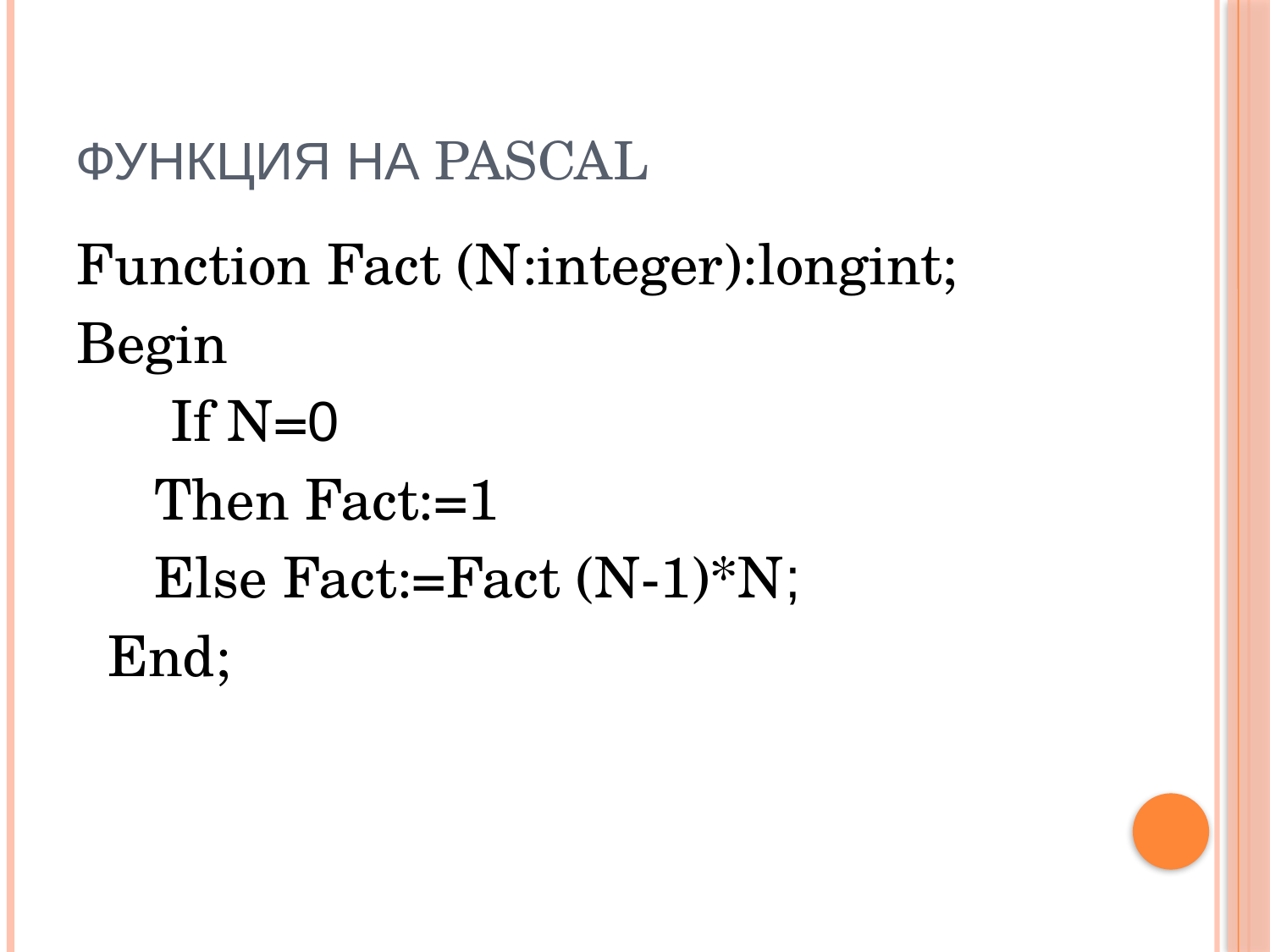

# Функция на Pascal
Function Fact (N:integer):longint;
Begin
      If N=0
     Then Fact:=1
     Else Fact:=Fact (N-1)*N;
  End;